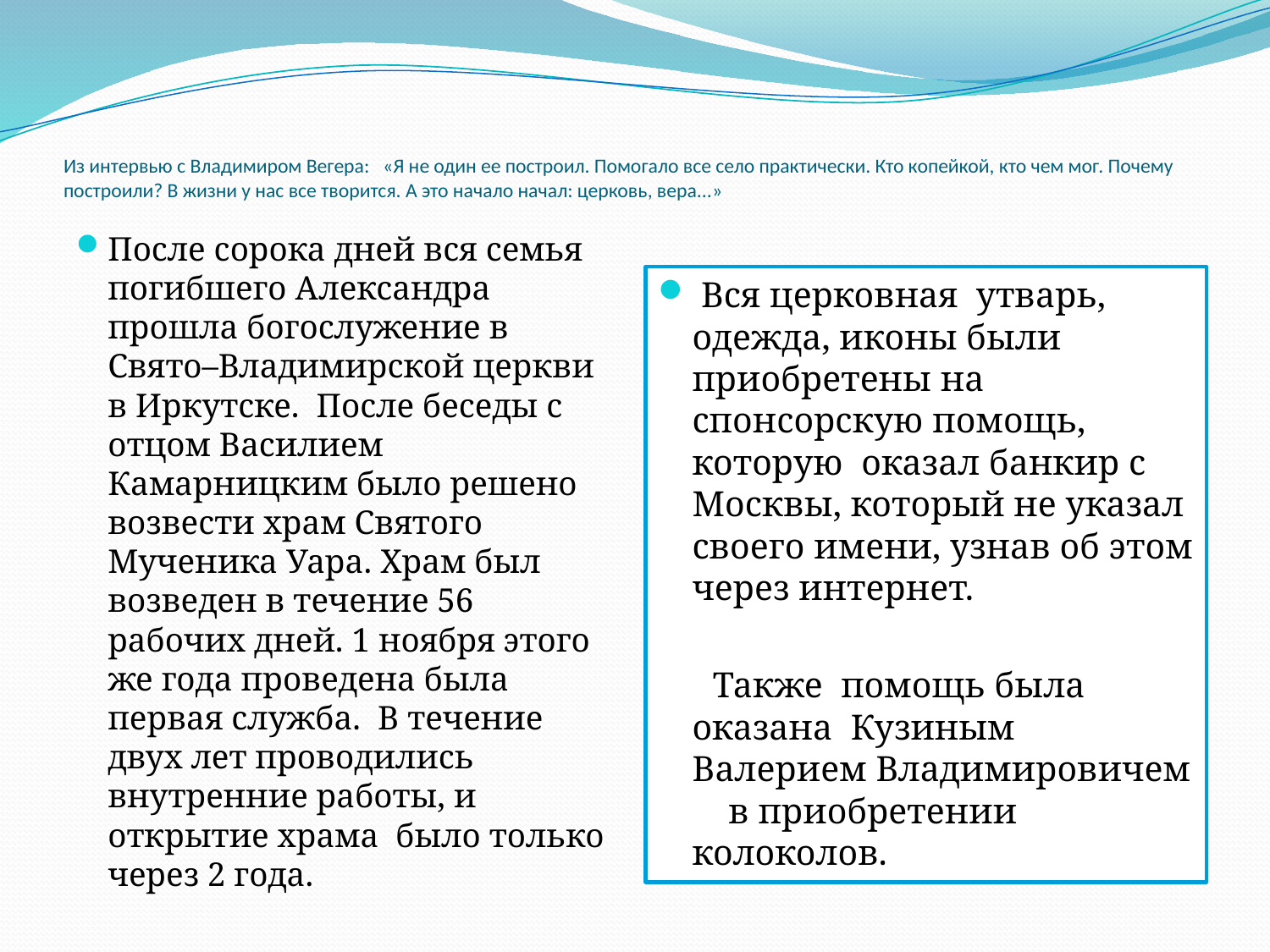

# Из интервью с Владимиром Вегера:   «Я не один ее построил. Помогало все село практически. Кто копейкой, кто чем мог. Почему построили? В жизни у нас все творится. А это начало начал: церковь, вера...»
После сорока дней вся семья погибшего Александра прошла богослужение в Свято–Владимирской церкви в Иркутске.  После беседы с отцом Василием Камарницким было решено возвести храм Святого Мученика Уара. Храм был возведен в течение 56 рабочих дней. 1 ноября этого же года проведена была первая служба.  В течение двух лет проводились внутренние работы, и открытие храма  было только через 2 года.

 Вся церковная  утварь, одежда, иконы были приобретены на спонсорскую помощь, которую  оказал банкир с Москвы, который не указал своего имени, узнав об этом через интернет.

      Также  помощь была оказана  Кузиным Валерием Владимировичем     в приобретении колоколов.